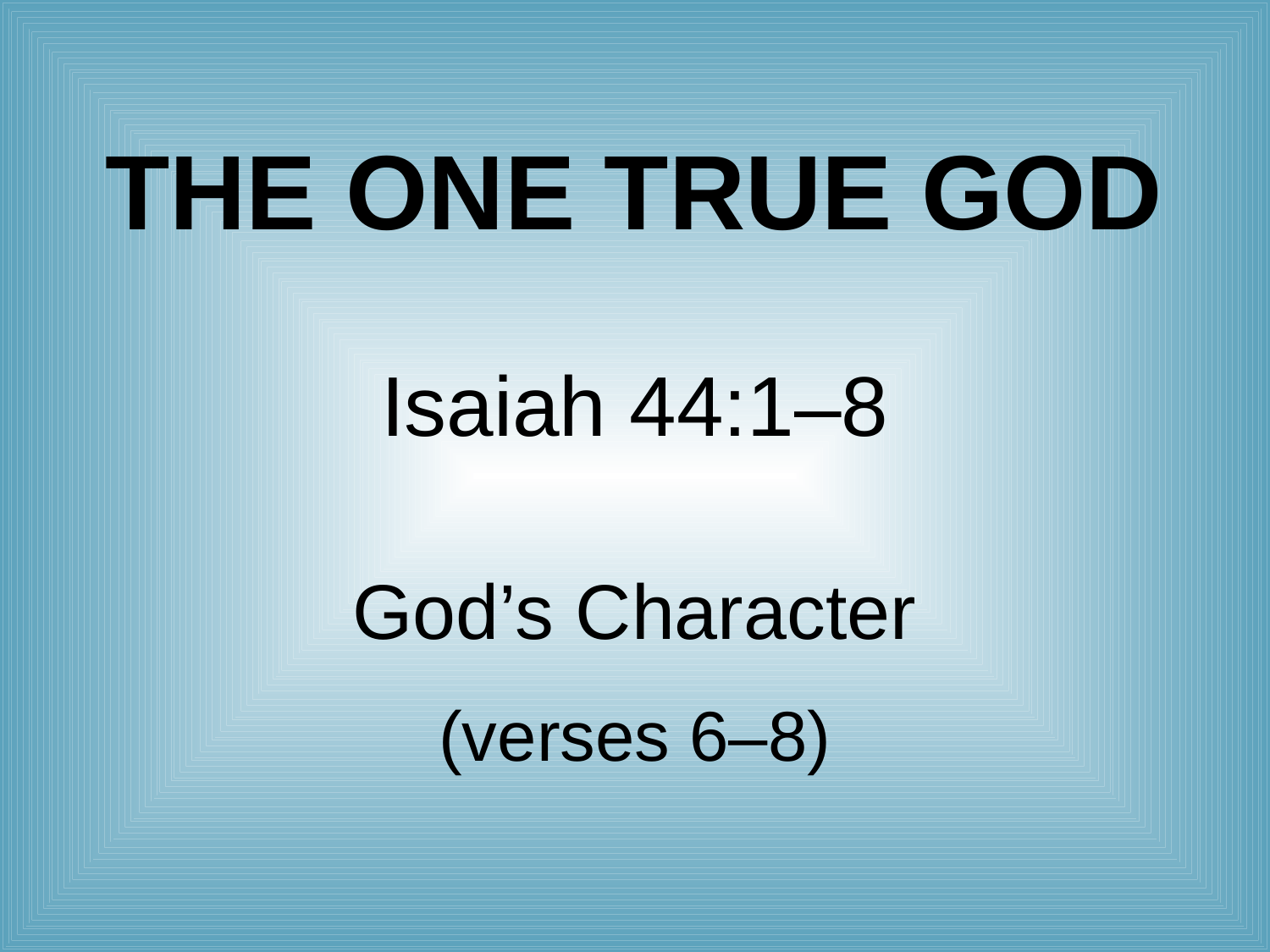

# The One True God
Isaiah 44:1–8

God’s Character
(verses 6–8)